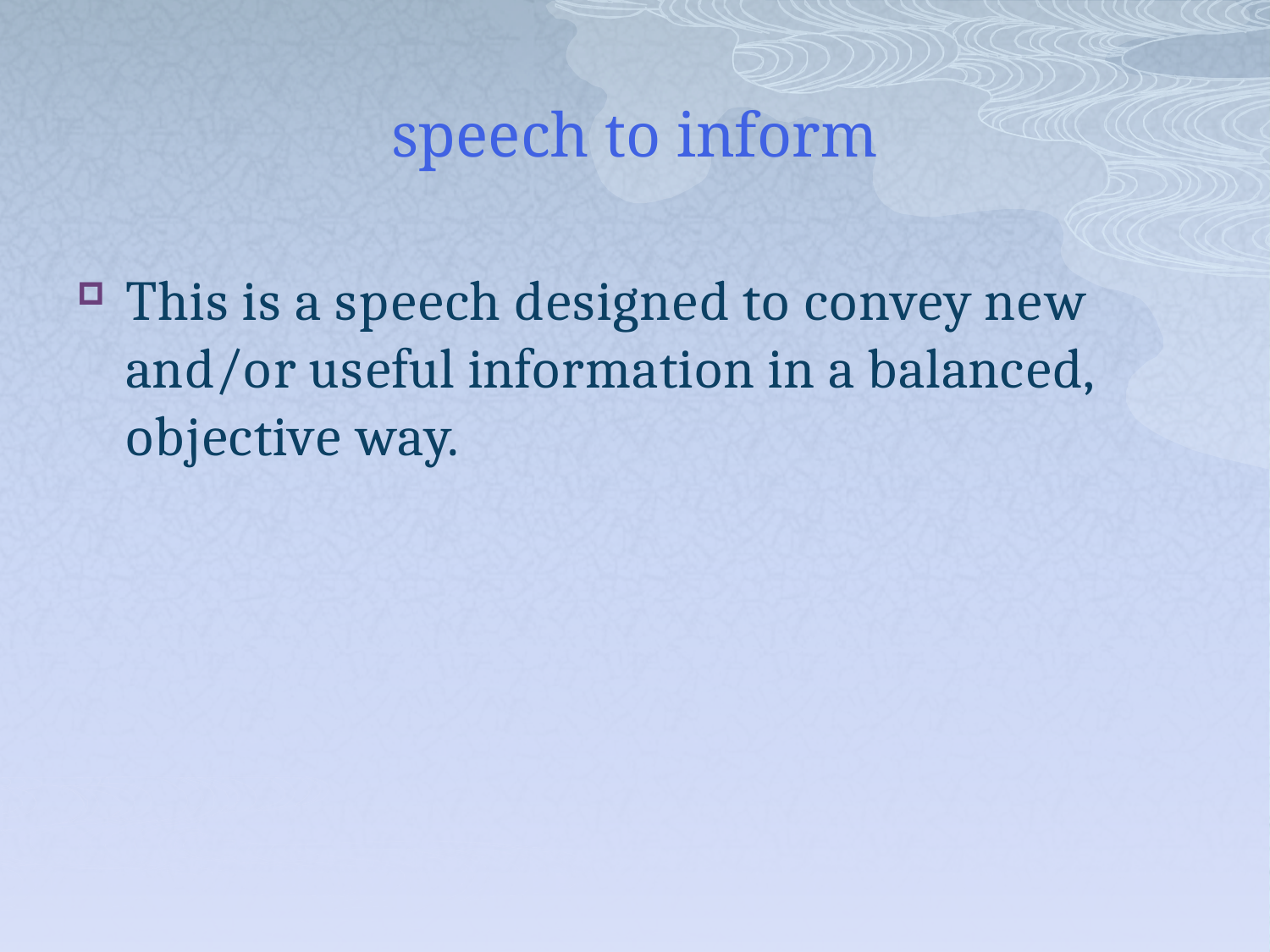

# speech to inform
This is a speech designed to convey new and/or useful information in a balanced, objective way.